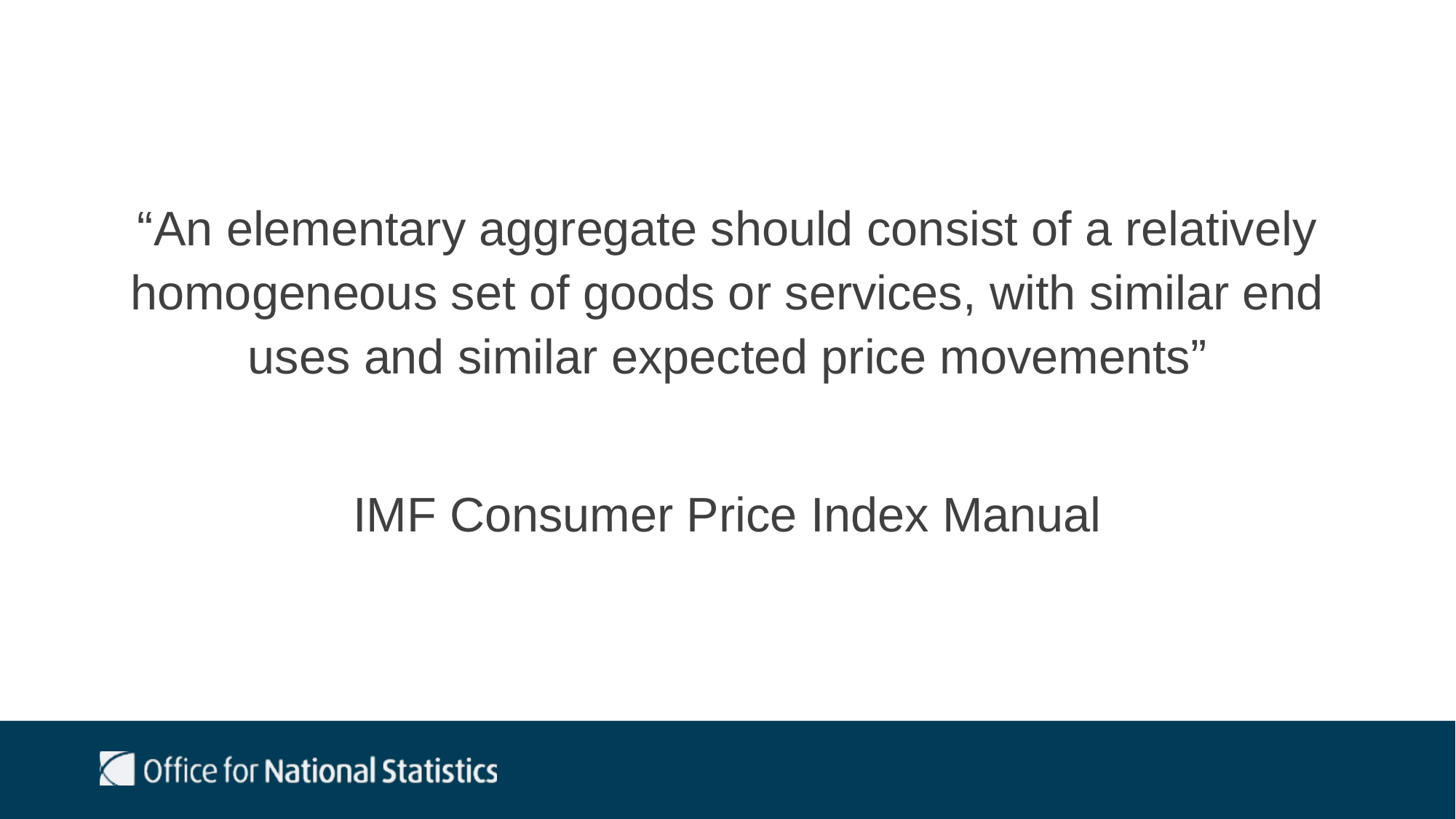

“An elementary aggregate should consist of a relatively homogeneous set of goods or services, with similar end uses and similar expected price movements”

IMF Consumer Price Index Manual